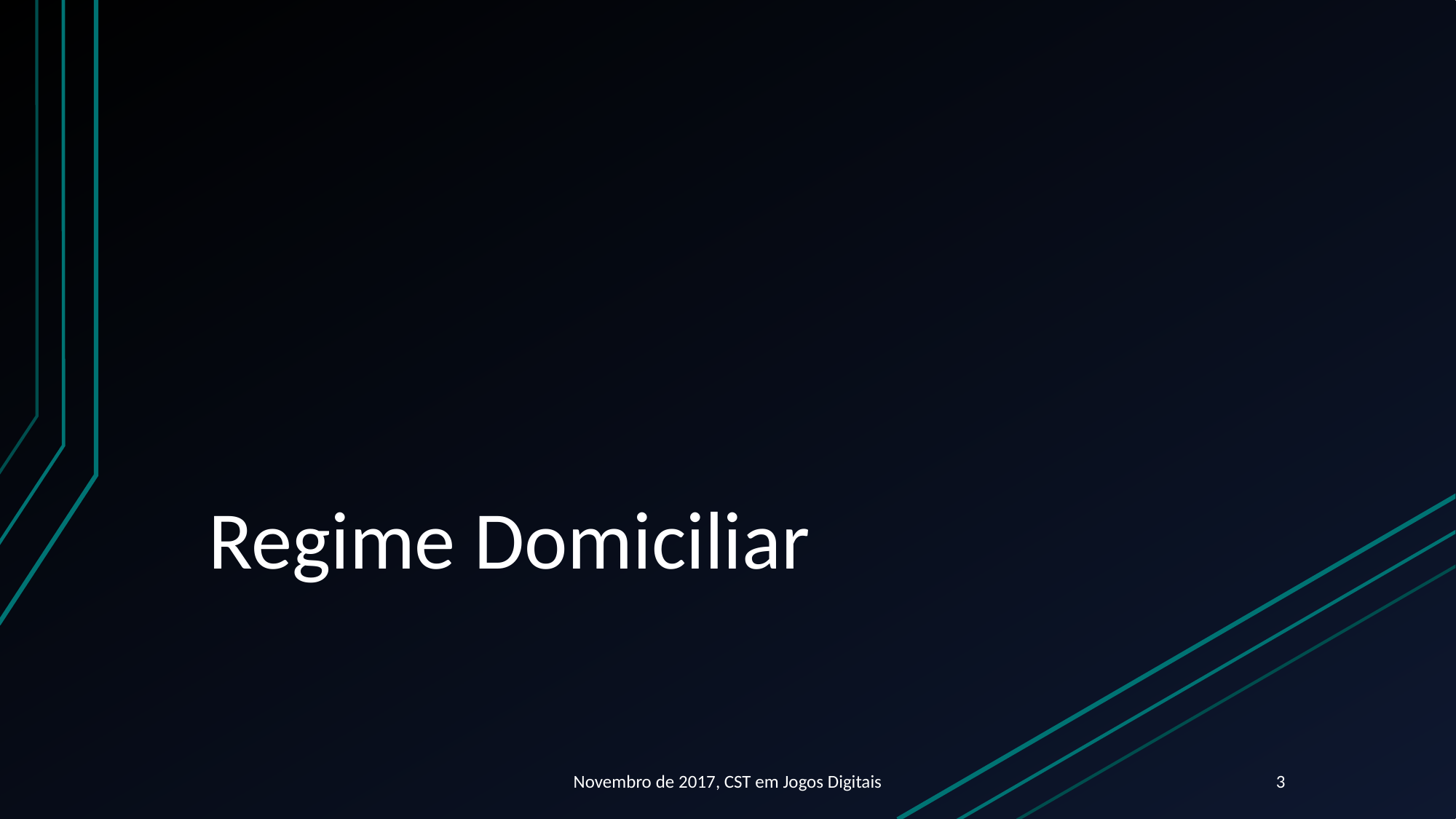

# Regime Domiciliar

Novembro de 2017, CST em Jogos Digitais
3